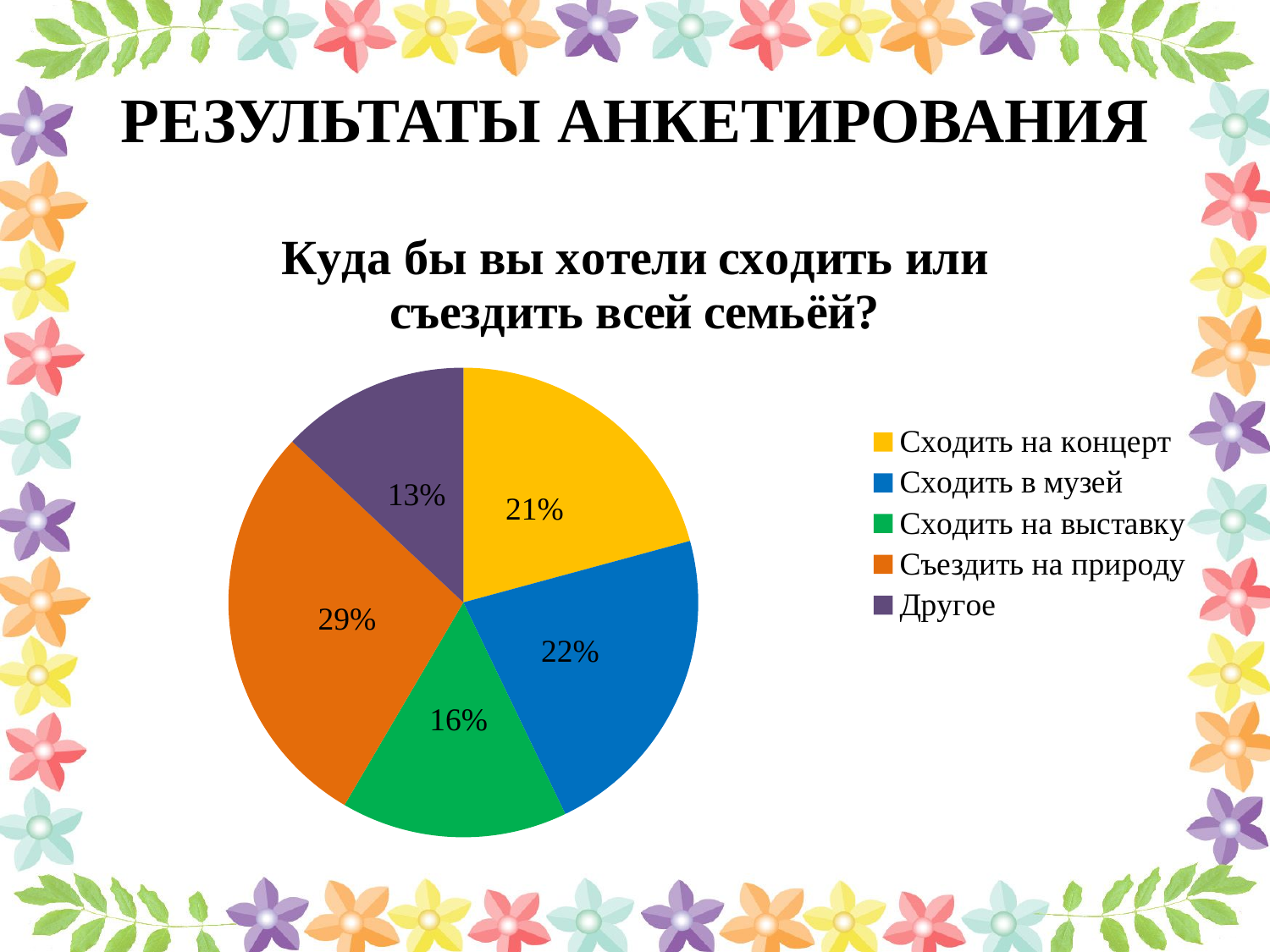

# РЕЗУЛЬТАТЫ АНКЕТИРОВАНИЯ

### Chart: Куда бы вы хотели сходить или съездить всей семьёй?

| Category | Куда бы вы хотели сходить или съездить всей семьёй? |
|---|---|
| Сходить на концерт | 16.0 |
| Сходить в музей | 17.0 |
| Сходить на выставку | 12.0 |
| Съездить на природу | 22.0 |
| Другое | 10.0 |